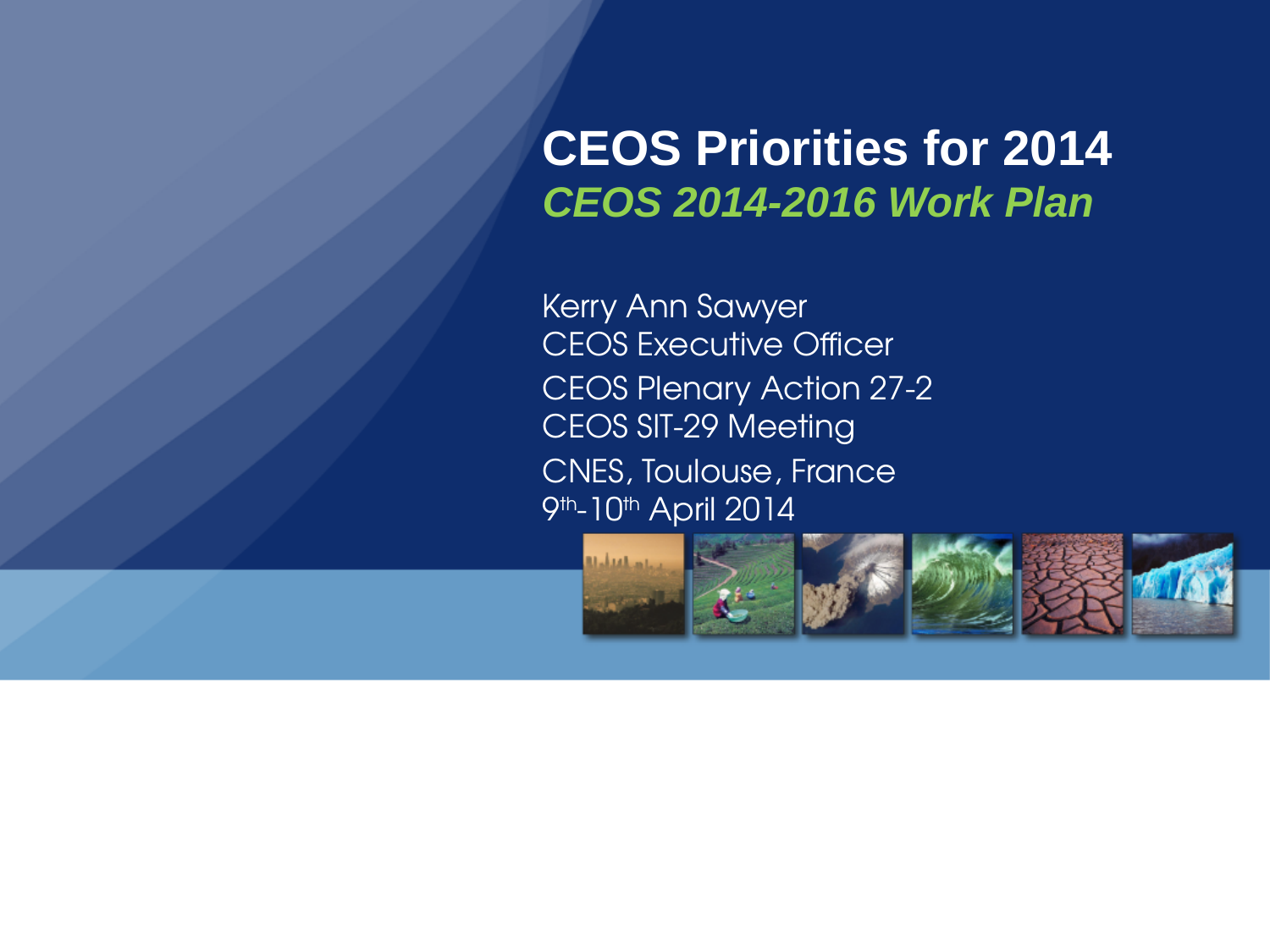

# CEOS Priorities for 2014 CEOS 2014-2016 Work Plan
Kerry Ann Sawyer
CEOS Executive Officer
CEOS Plenary Action 27-2
CEOS SIT-29 Meeting
CNES, Toulouse, France
9th-10th April 2014